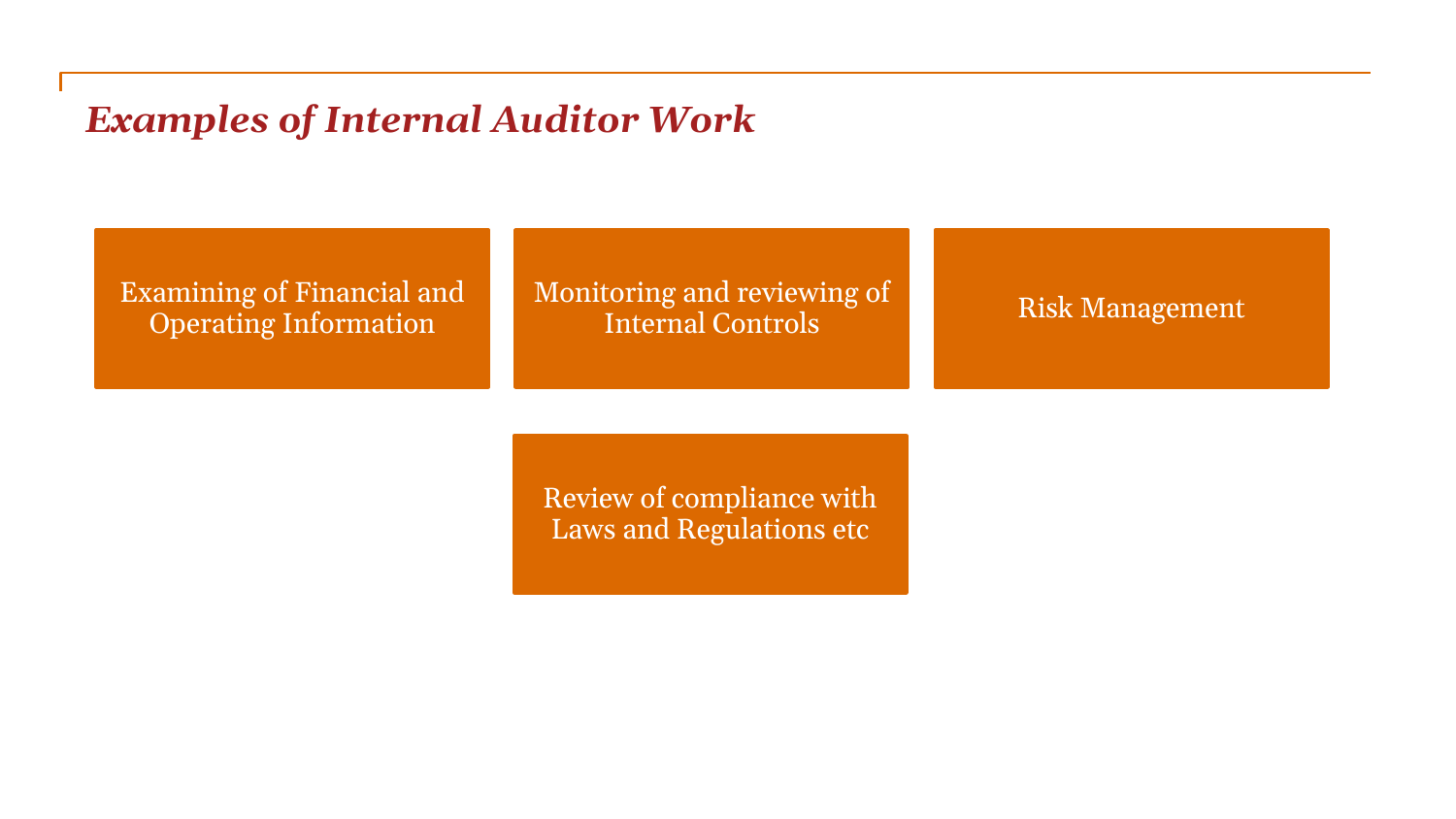

Examples of Internal Auditor Work

Examining of Financial and Operating Information

Monitoring and reviewing of Internal Controls

Risk Management

Review of compliance with Laws and Regulations etc